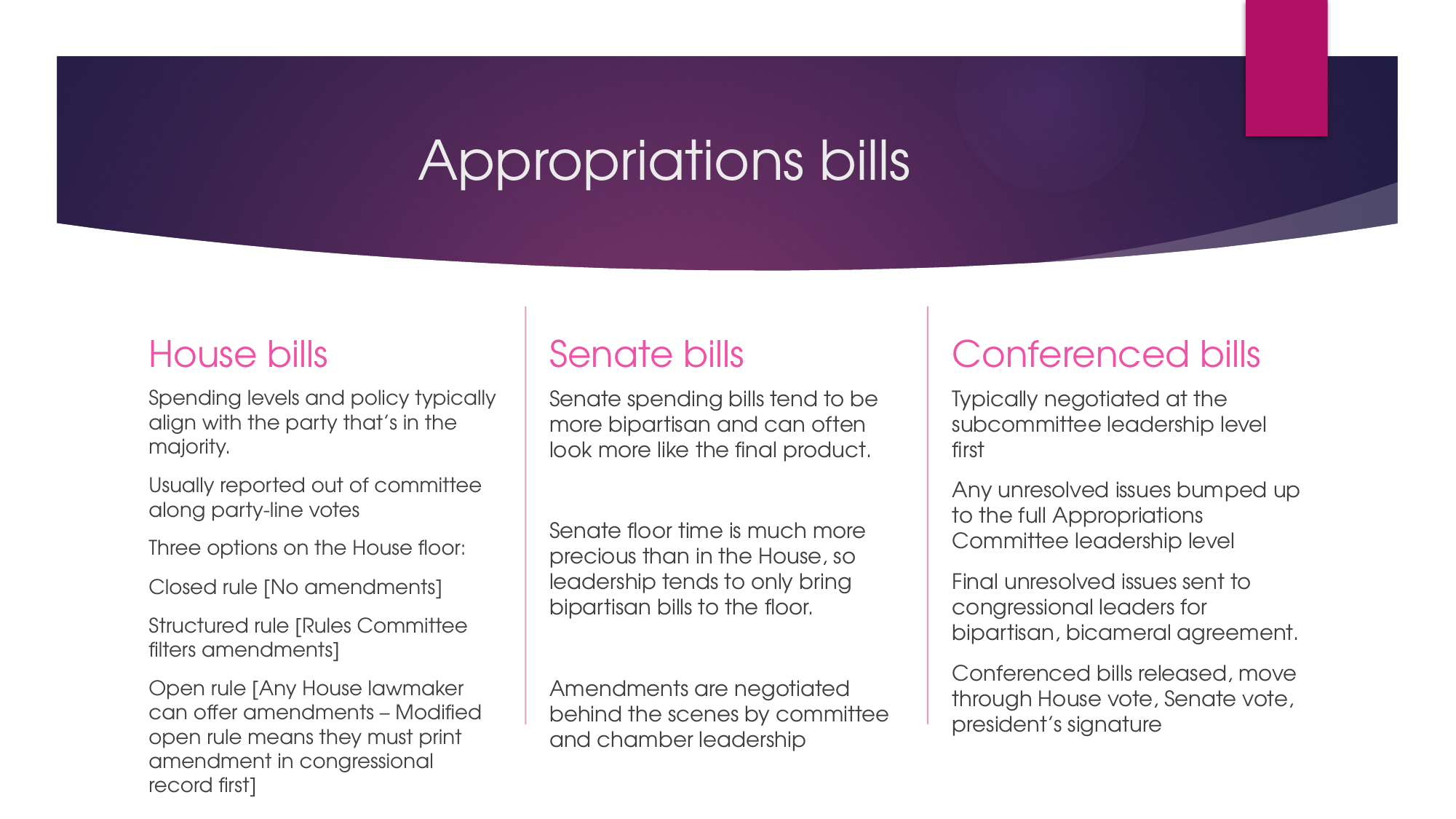

# Appropriations bills
Senate bills
Conferenced bills
House bills
Typically negotiated at the subcommittee leadership level first
Any unresolved issues bumped up to the full Appropriations Committee leadership level
Final unresolved issues sent to congressional leaders for bipartisan, bicameral agreement.
Conferenced bills released, move through House vote, Senate vote, president’s signature
Senate spending bills tend to be more bipartisan and can often look more like the final product.

Senate floor time is much more precious than in the House, so leadership tends to only bring bipartisan bills to the floor.

Amendments are negotiated behind the scenes by committee and chamber leadership
Spending levels and policy typically align with the party that’s in the majority.
Usually reported out of committee along party-line votes
Three options on the House floor:
Closed rule [No amendments]
Structured rule [Rules Committee filters amendments]
Open rule [Any House lawmaker can offer amendments – Modified open rule means they must print amendment in congressional record first]